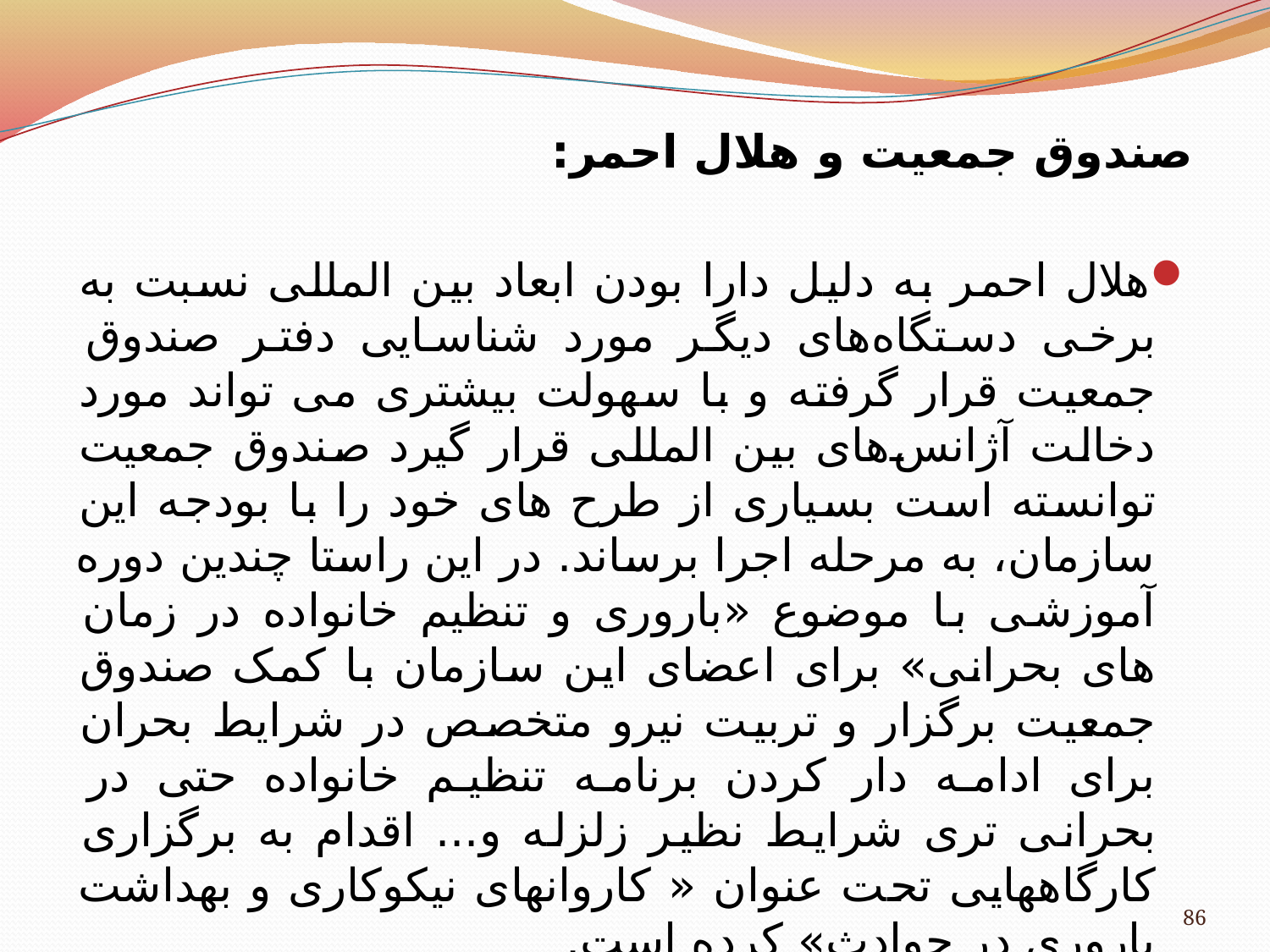

صندوق جمعیت و هلال احمر:

هلال احمر به دلیل دارا بودن ابعاد بین المللی نسبت به برخی دستگاه‌های دیگر مورد شناسایی دفتر صندوق جمعیت قرار گرفته و با سهولت بیشتری می تواند مورد دخالت آژانس‌های بین المللی قرار گیرد صندوق جمعیت توانسته است بسیاری از طرح های خود را با بودجه این سازمان، به مرحله اجرا برساند. در این راستا چندین دوره آموزشی با موضوع «باروری و تنظیم خانواده در زمان های بحرانی» برای اعضای این سازمان با کمک صندوق جمعیت برگزار و تربیت نیرو متخصص در شرایط بحران برای ادامه دار کردن برنامه تنظیم خانواده حتی در بحرانی تری شرایط نظیر زلزله و... اقدام به برگزاری کارگاه­هایی تحت عنوان « کاروانهای نیکوکاری و بهداشت باروری در حوادث» کرده است.

86